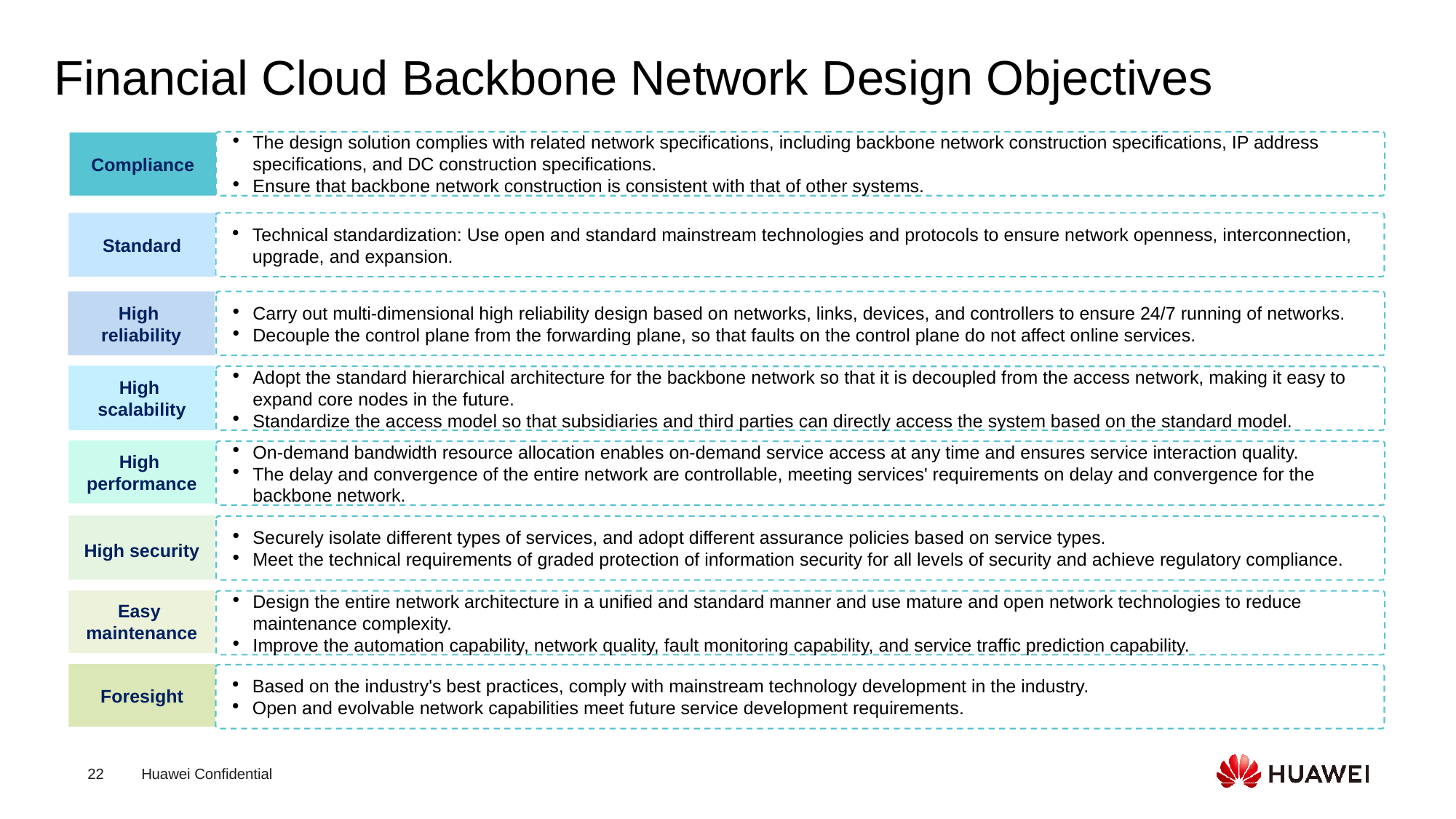

# Financial Cloud Backbone Network Design Objectives
The design solution complies with related network specifications, including backbone network construction specifications, IP address specifications, and DC construction specifications.
Ensure that backbone network construction is consistent with that of other systems.
Compliance

Technical standardization: Use open and standard mainstream technologies and protocols to ensure network openness, interconnection, upgrade, and expansion.
Standard

Carry out multi-dimensional high reliability design based on networks, links, devices, and controllers to ensure 24/7 running of networks.
Decouple the control plane from the forwarding plane, so that faults on the control plane do not affect online services.
High
reliability

High
scalability
Adopt the standard hierarchical architecture for the backbone network so that it is decoupled from the access network, making it easy to expand core nodes in the future.
Standardize the access model so that subsidiaries and third parties can directly access the system based on the standard model.
High
performance
On-demand bandwidth resource allocation enables on-demand service access at any time and ensures service interaction quality.
The delay and convergence of the entire network are controllable, meeting services' requirements on delay and convergence for the backbone network.
High security
Securely isolate different types of services, and adopt different assurance policies based on service types.
Meet the technical requirements of graded protection of information security for all levels of security and achieve regulatory compliance.
Easy
maintenance
Design the entire network architecture in a unified and standard manner and use mature and open network technologies to reduce maintenance complexity.
Improve the automation capability, network quality, fault monitoring capability, and service traffic prediction capability.
Foresight
Based on the industry's best practices, comply with mainstream technology development in the industry.
Open and evolvable network capabilities meet future service development requirements.